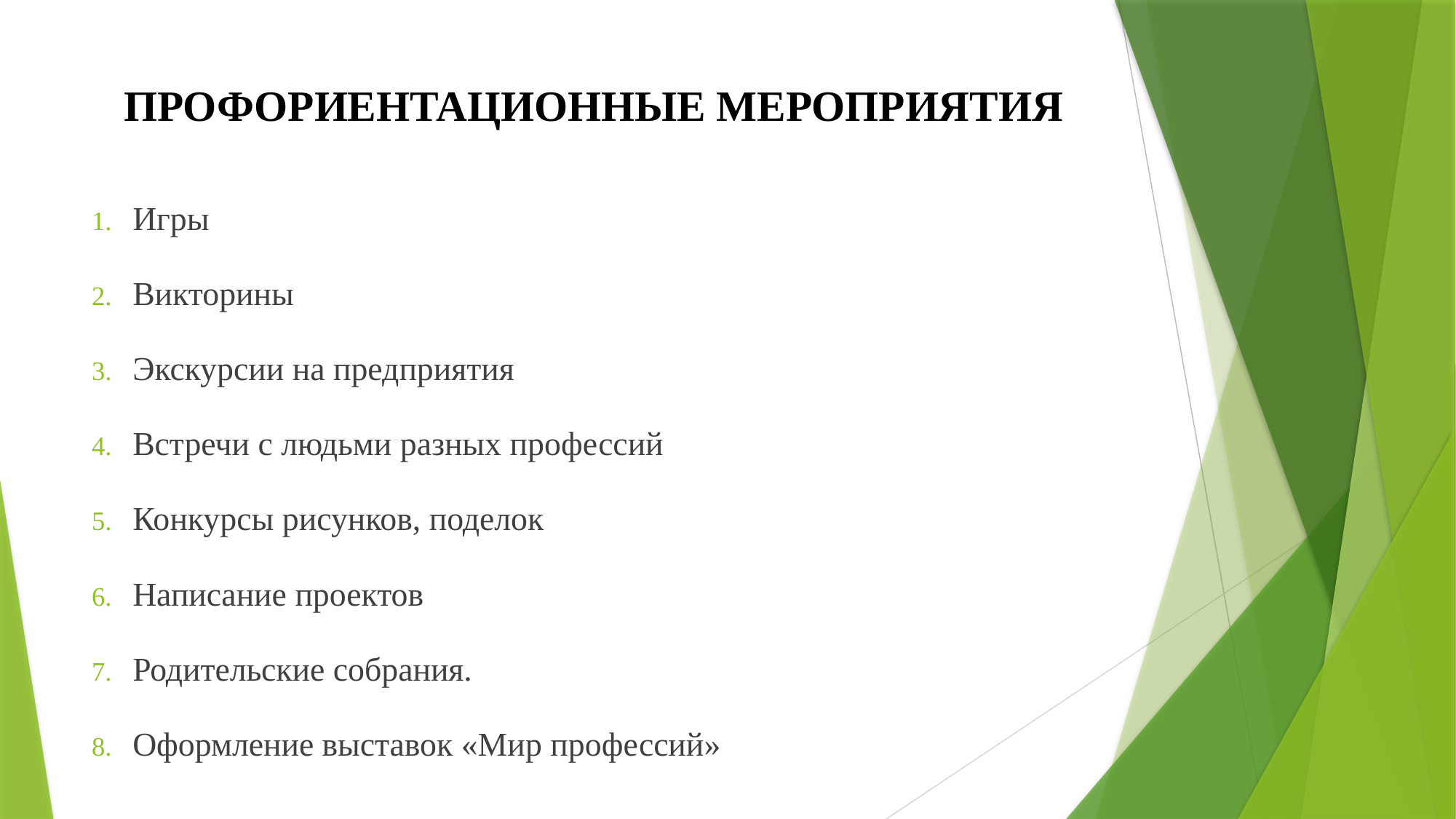

# ПРОФОРИЕНТАЦИОННЫЕ МЕРОПРИЯТИЯ
Игры
Викторины
Экскурсии на предприятия
Встречи с людьми разных профессий
Конкурсы рисунков, поделок
Написание проектов
Родительские собрания.
Оформление выставок «Мир профессий»